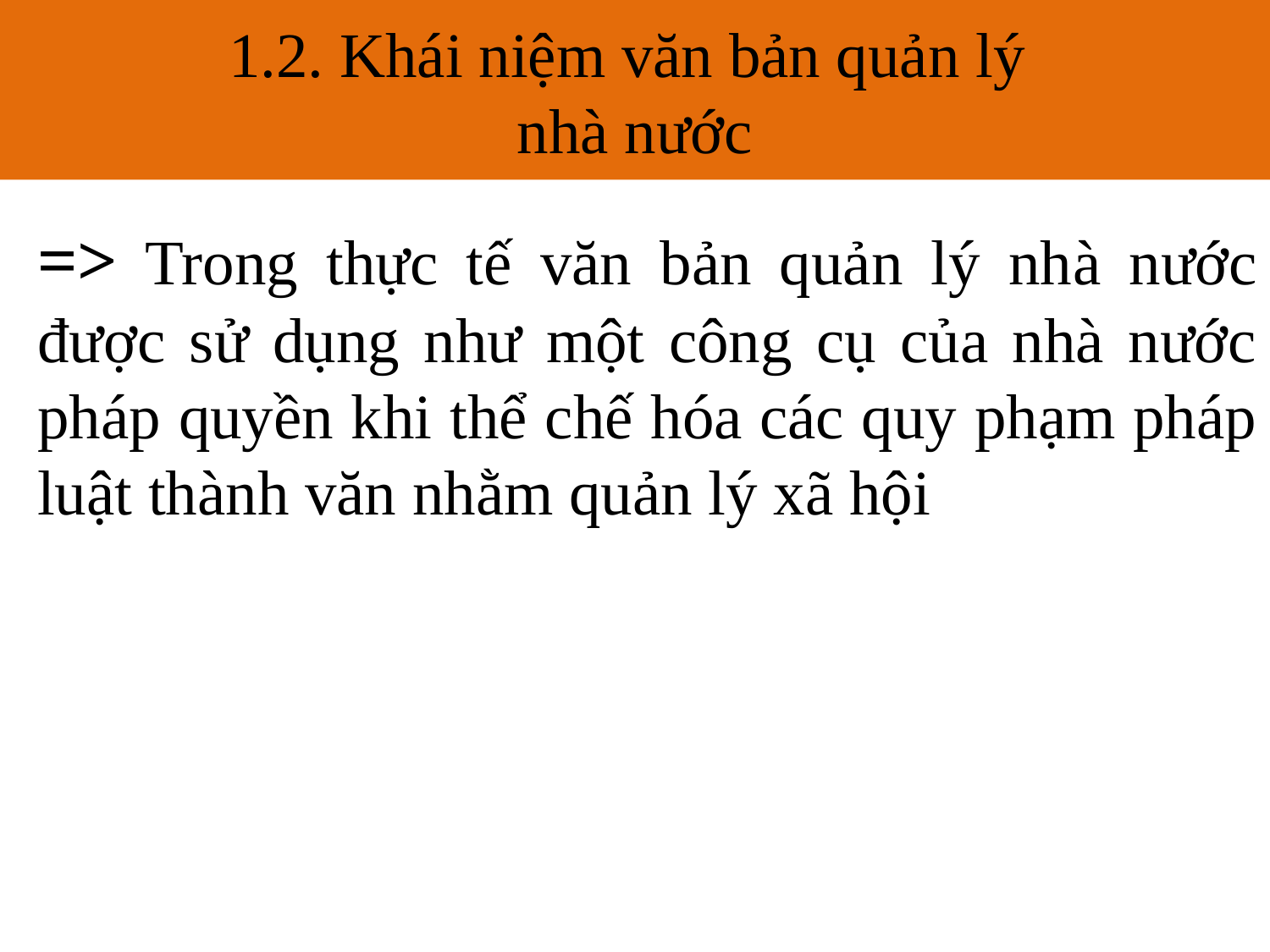

1.2. Khái niệm văn bản quản lý
nhà nước
# 1.2. Khái niệm văn bản quản lý nhà nước
=> Trong thực tế văn bản quản lý nhà nước được sử dụng như một công cụ của nhà nước pháp quyền khi thể chế hóa các quy phạm pháp luật thành văn nhằm quản lý xã hội